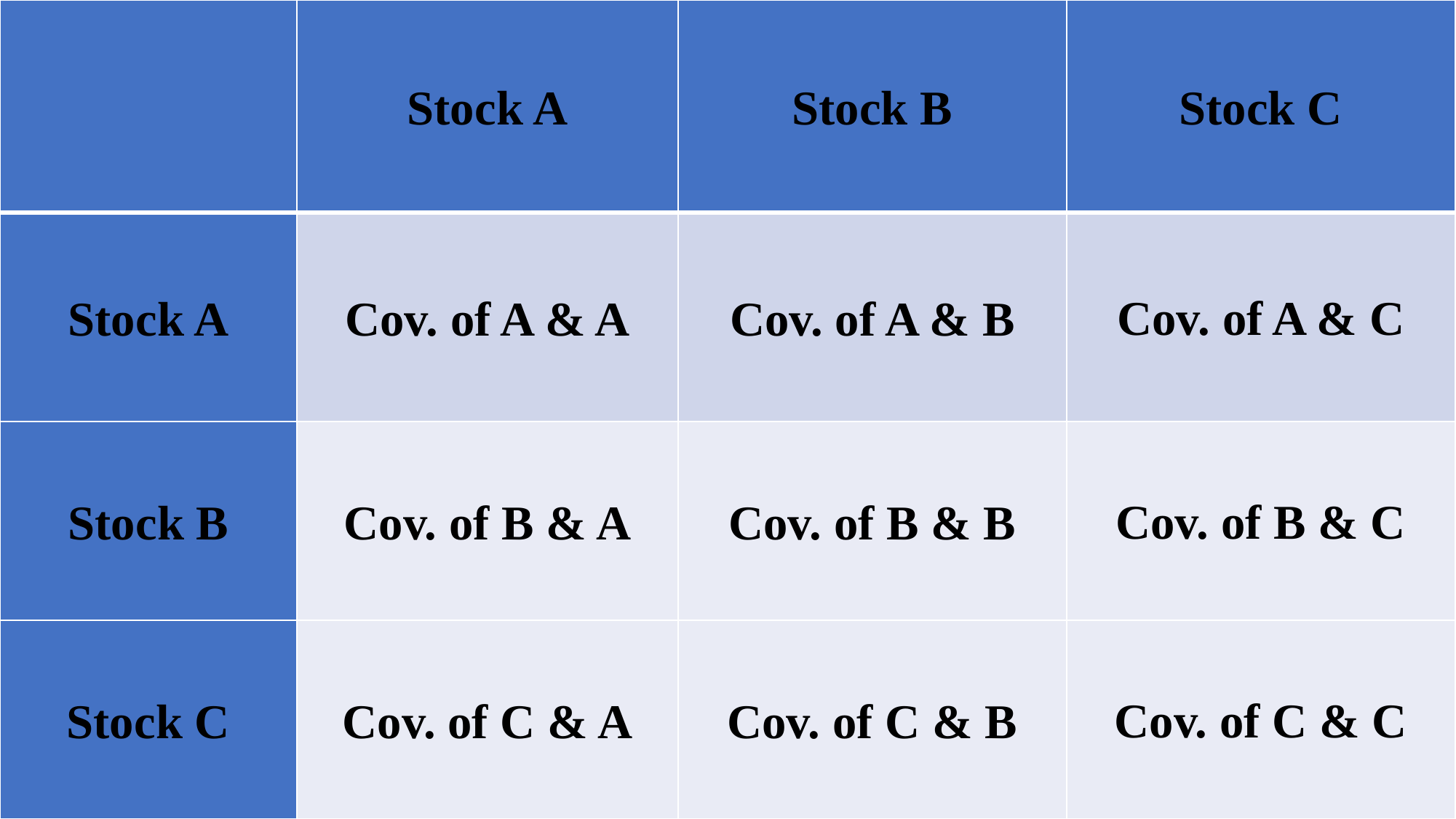

|  | Stock A | Stock B | Stock C |
| --- | --- | --- | --- |
| Stock A | Cov. of A & A | Cov. of A & B | Cov. of A & C |
| Stock B | Cov. of B & A | Cov. of B & B | Cov. of B & C |
| Stock C | Cov. of C & A | Cov. of C & B | Cov. of C & C |